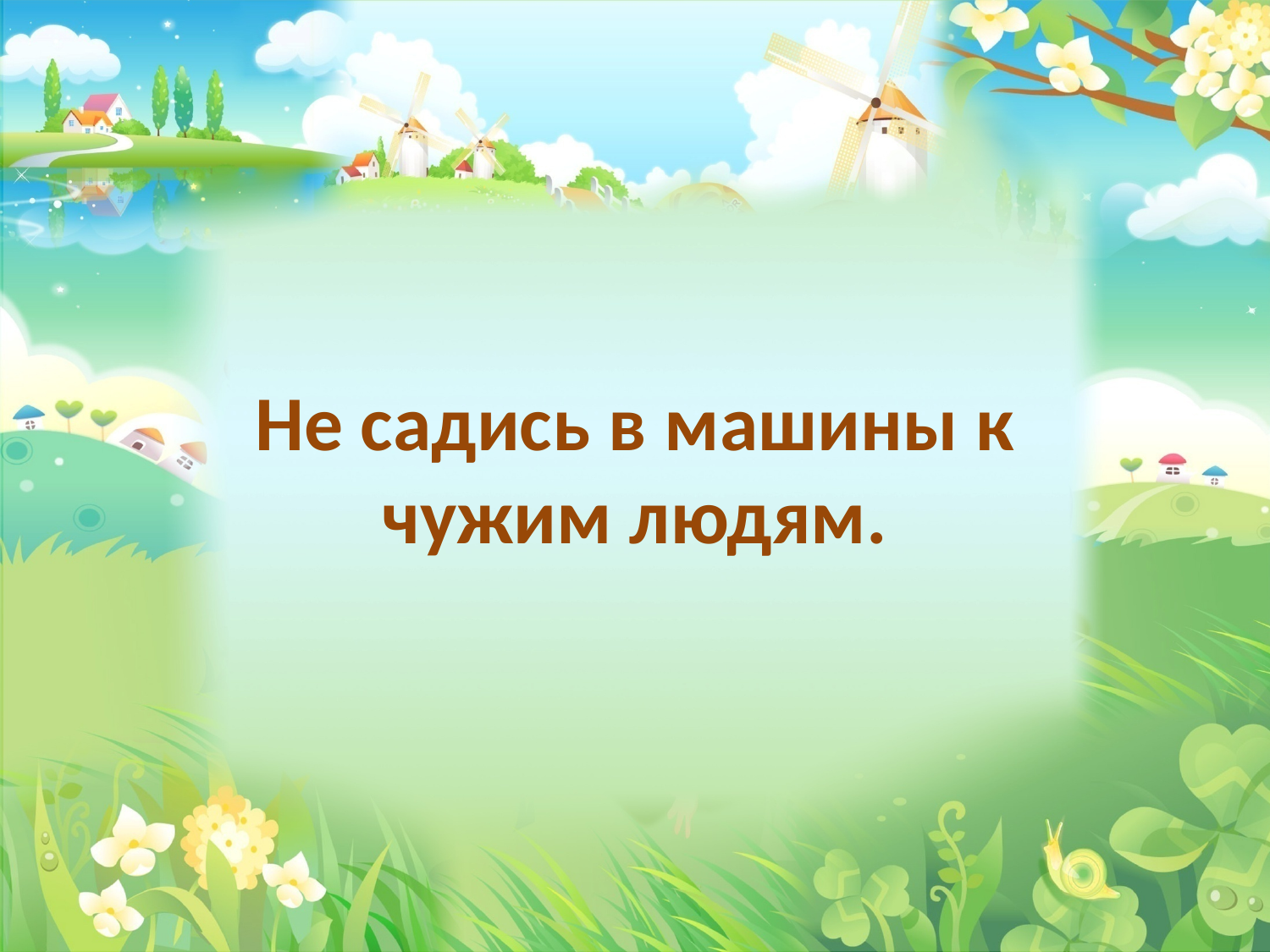

Не садись в машины к чужим людям.